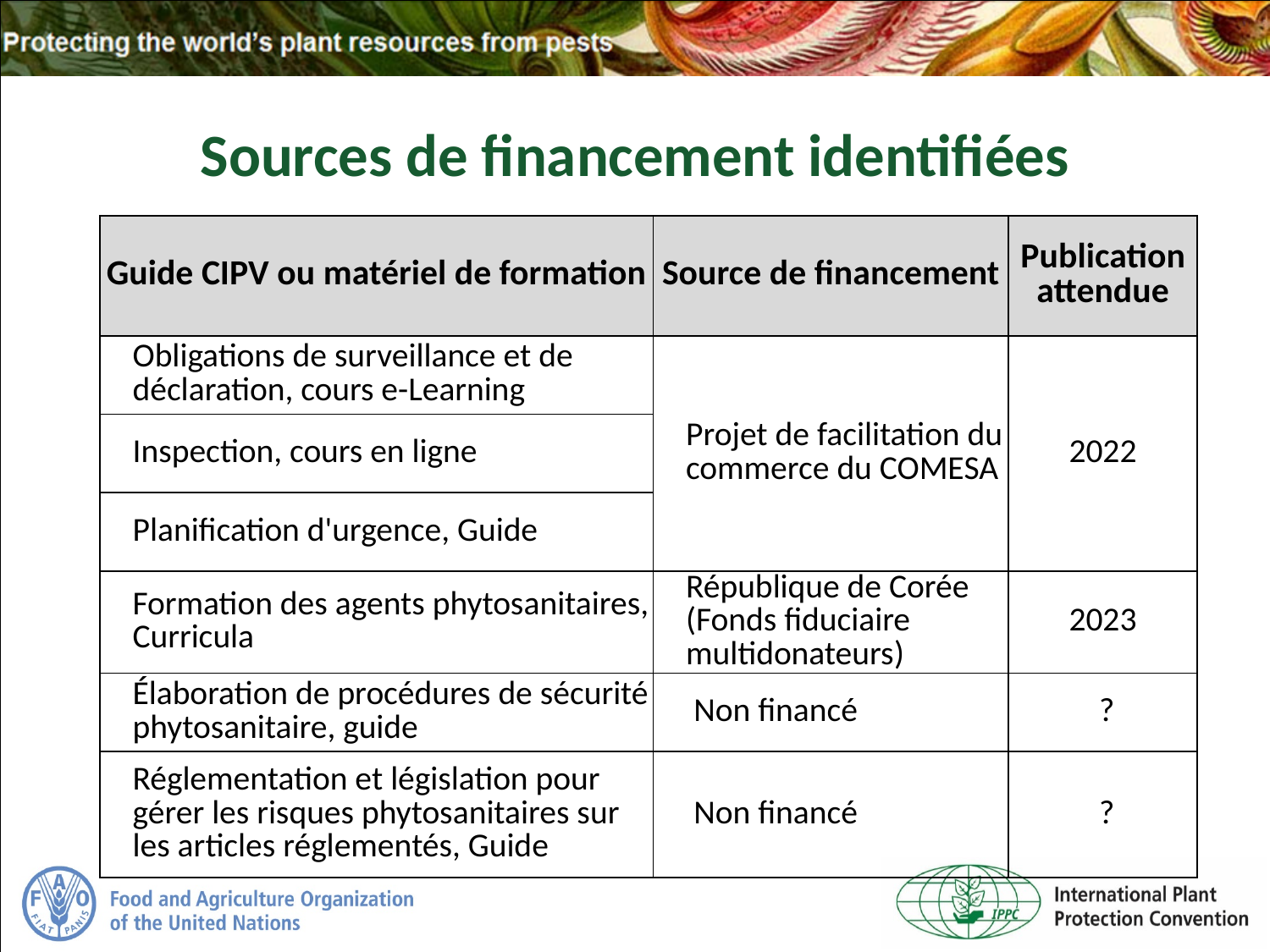

Sources de financement identifiées
| Guide CIPV ou matériel de formation | Source de financement | Publication attendue |
| --- | --- | --- |
| Obligations de surveillance et de déclaration, cours e-Learning | Projet de facilitation du commerce du COMESA | 2022 |
| Inspection, cours en ligne |  |  |
| Planification d'urgence, Guide |  |  |
| Formation des agents phytosanitaires, Curricula | République de Corée (Fonds fiduciaire multidonateurs) | 2023 |
| Élaboration de procédures de sécurité phytosanitaire, guide | Non financé | ? |
| Réglementation et législation pour gérer les risques phytosanitaires sur les articles réglementés, Guide | Non financé | ? |